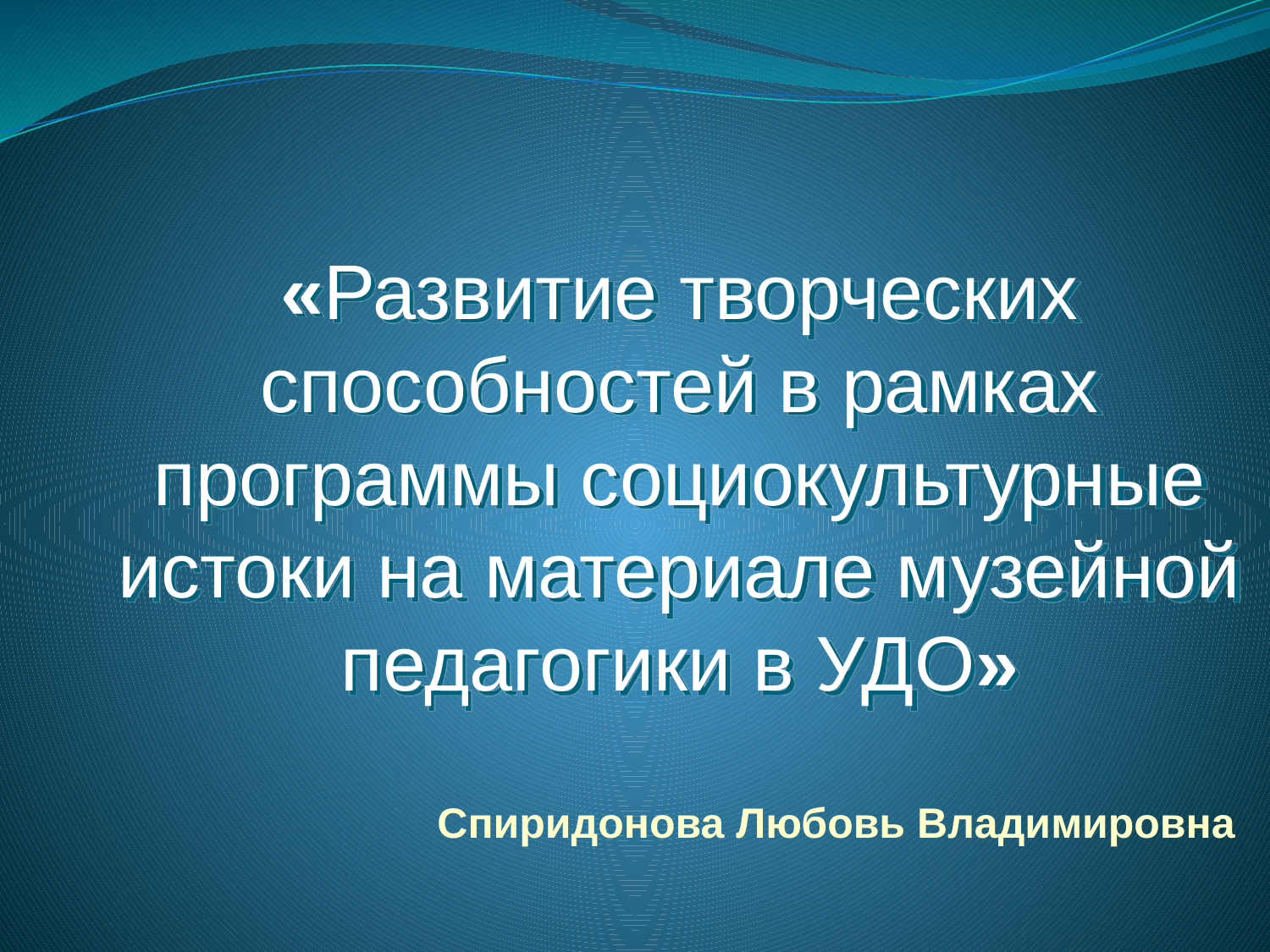

«Развитие творческих способностей в рамках программы социокультурные истоки на материале музейной педагогики в УДО»
Спиридонова Любовь Владимировна